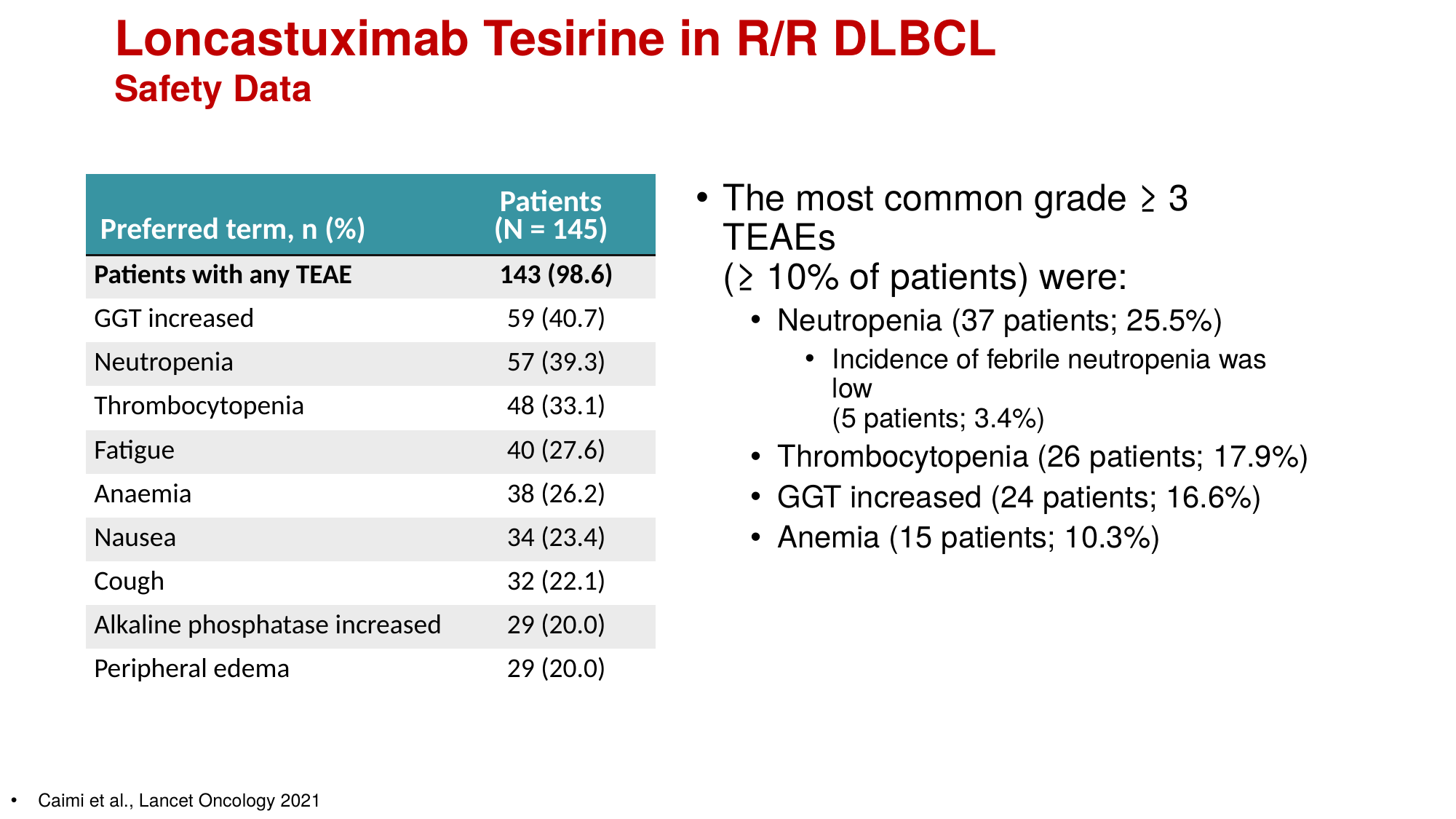

Loncastuximab Tesirine in R/R DLBCL
Safety Data
| Preferred term, n (%) | Patients (N = 145) |
| --- | --- |
| Patients with any TEAE | 143 (98.6) |
| GGT increased | 59 (40.7) |
| Neutropenia | 57 (39.3) |
| Thrombocytopenia | 48 (33.1) |
| Fatigue | 40 (27.6) |
| Anaemia | 38 (26.2) |
| Nausea | 34 (23.4) |
| Cough | 32 (22.1) |
| Alkaline phosphatase increased | 29 (20.0) |
| Peripheral edema | 29 (20.0) |
The most common grade ≥ 3 TEAEs
(≥ 10% of patients) were:
Neutropenia (37 patients; 25.5%)
Incidence of febrile neutropenia was low
(5 patients; 3.4%)
Thrombocytopenia (26 patients; 17.9%)
GGT increased (24 patients; 16.6%)
Anemia (15 patients; 10.3%)

Caimi et al., Lancet Oncology 2021